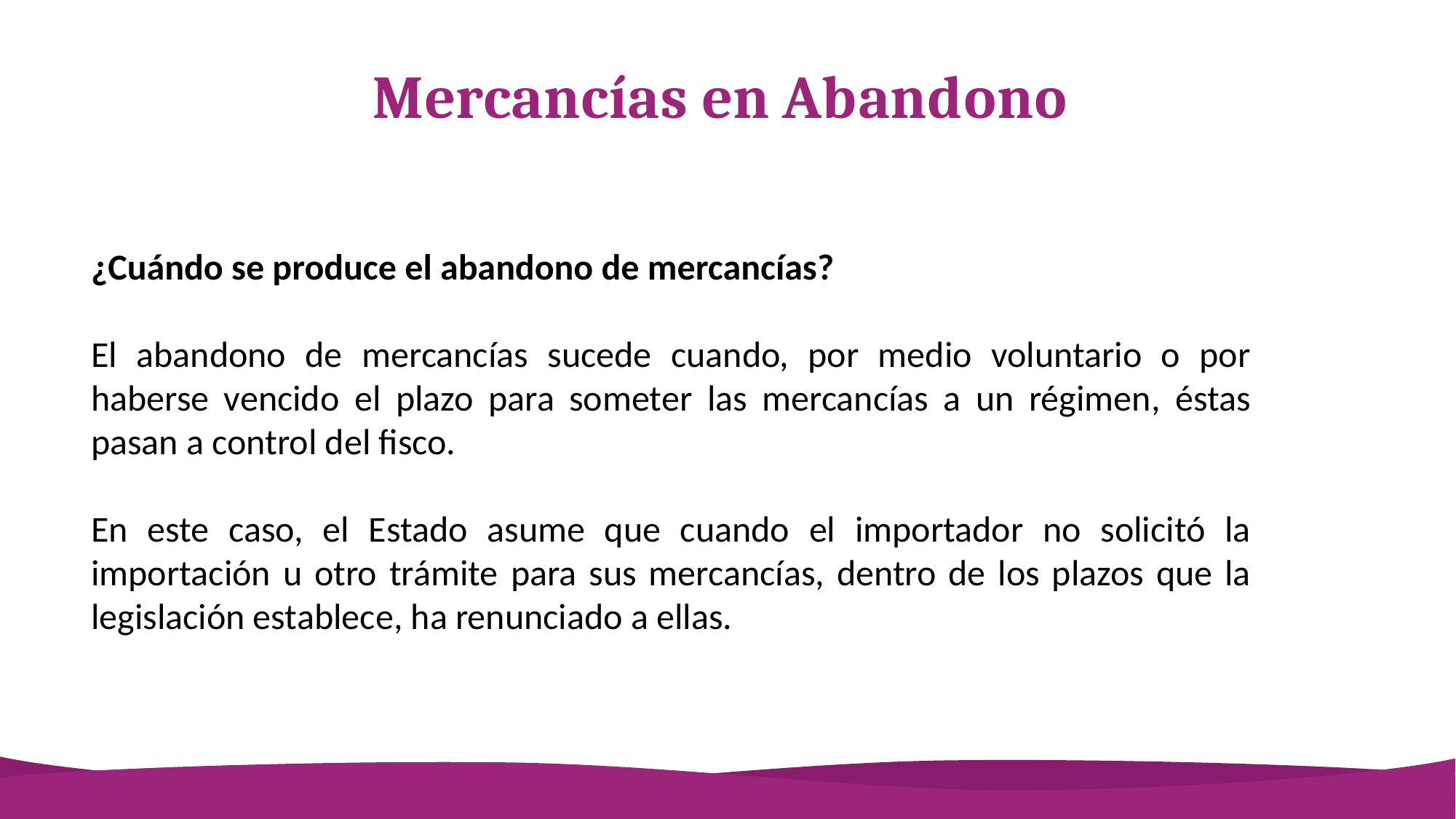

# Mercancías en Abandono
¿Cuándo se produce el abandono de mercancías?

El abandono de mercancías sucede cuando, por medio voluntario o por haberse vencido el plazo para someter las mercancías a un régimen, éstas pasan a control del fisco.

En este caso, el Estado asume que cuando el importador no solicitó la importación u otro trámite para sus mercancías, dentro de los plazos que la legislación establece, ha renunciado a ellas.